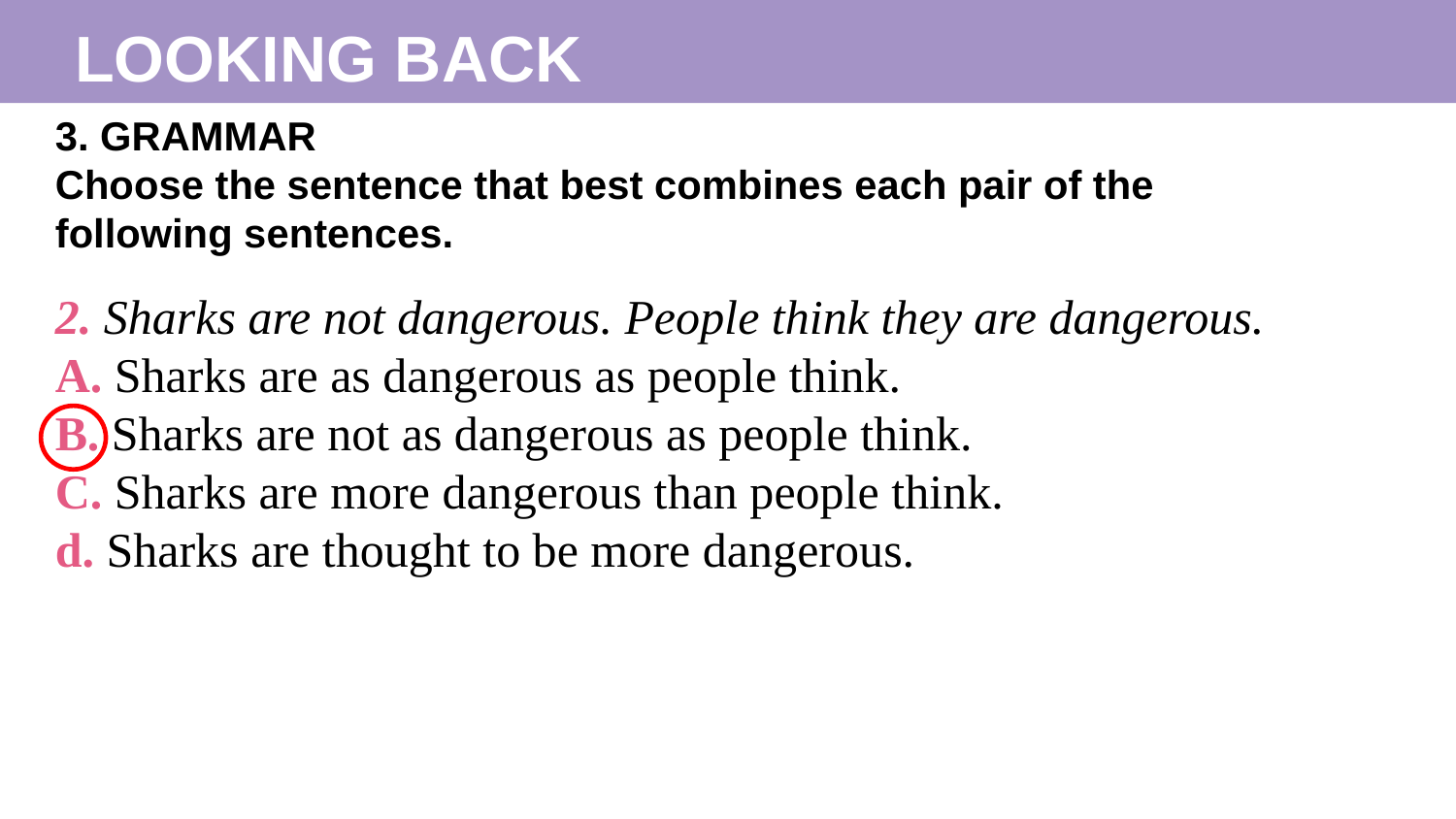

LOOKING BACK
3. GRAMMAR
Choose the sentence that best combines each pair of the following sentences.
2. Sharks are not dangerous. People think they are dangerous.
A. Sharks are as dangerous as people think.
B. Sharks are not as dangerous as people think.
C. Sharks are more dangerous than people think.
d. Sharks are thought to be more dangerous.